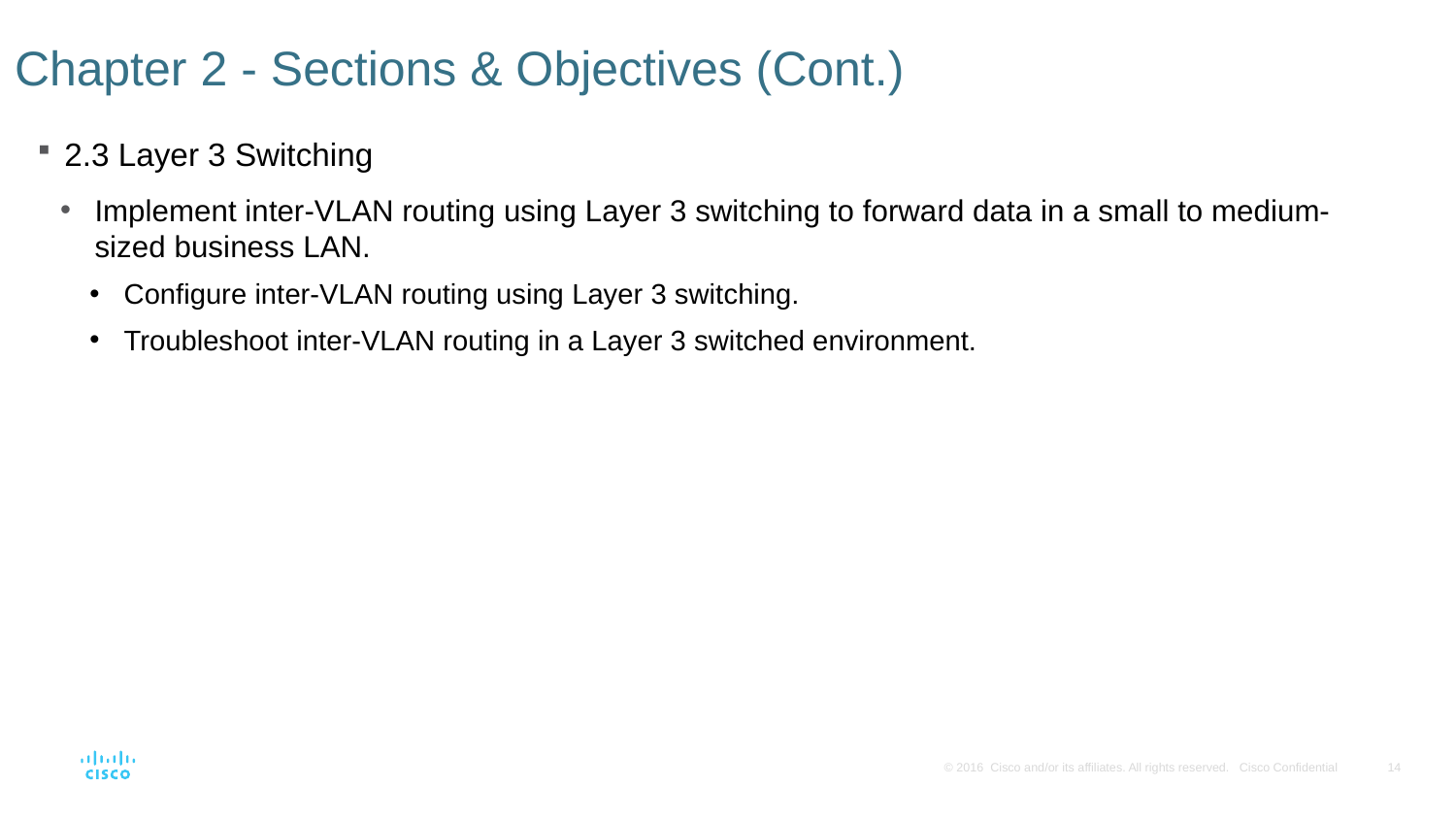

# Chapter 2 - Sections & Objectives (Cont.)
2.3 Layer 3 Switching
Implement inter-VLAN routing using Layer 3 switching to forward data in a small to medium-sized business LAN.
Configure inter-VLAN routing using Layer 3 switching.
Troubleshoot inter-VLAN routing in a Layer 3 switched environment.